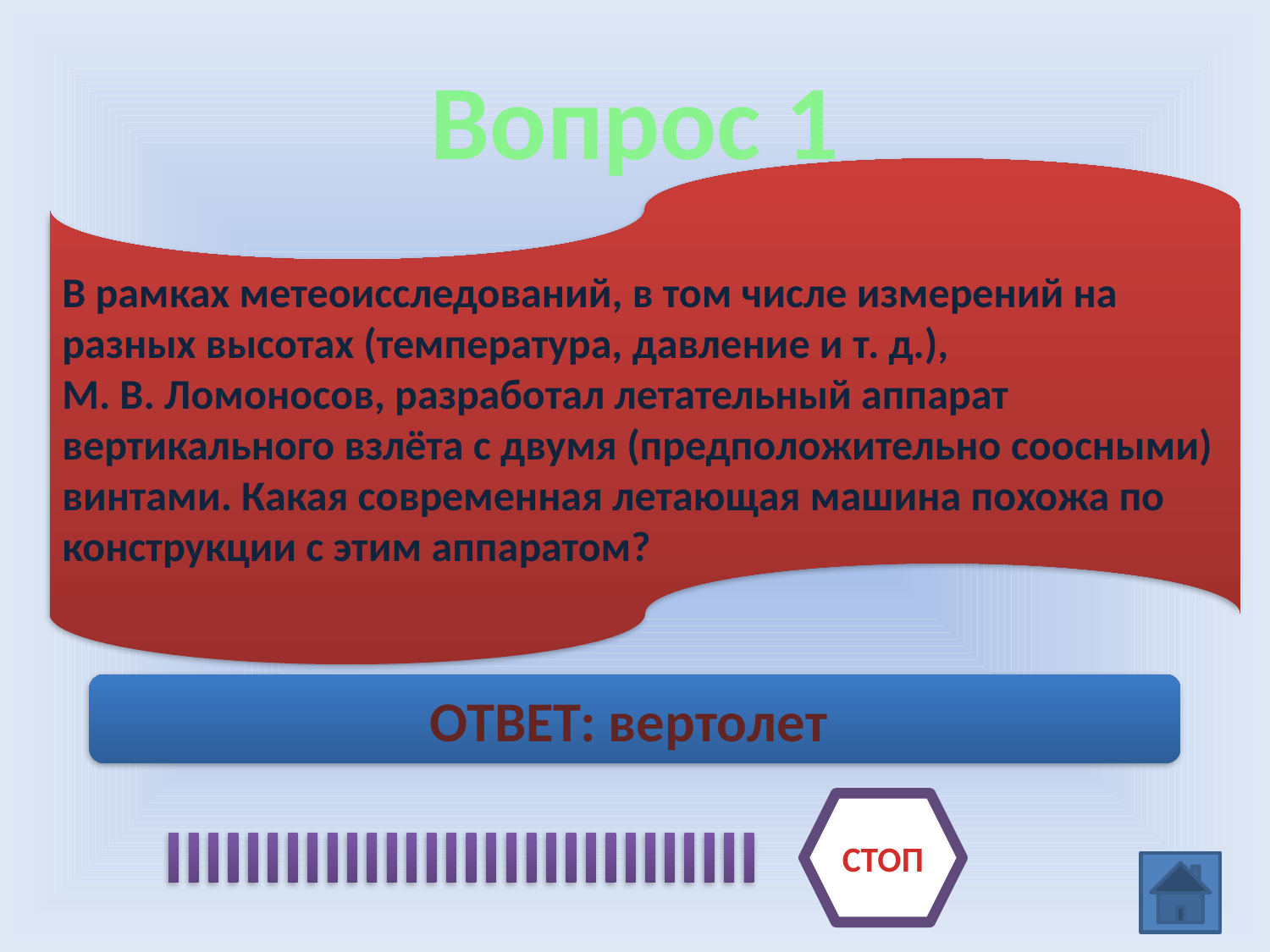

# Вопрос 1

В рамках метеоисследований, в том числе измерений на разных высотах (температура, давление и т. д.), М. В. Ломоносов, разработал летательный аппарат вертикального взлёта с двумя (предположительно соосными) винтами. Какая современная летающая машина похожа по конструкции с этим аппаратом?

ОТВЕТ: вертолет

СТОП